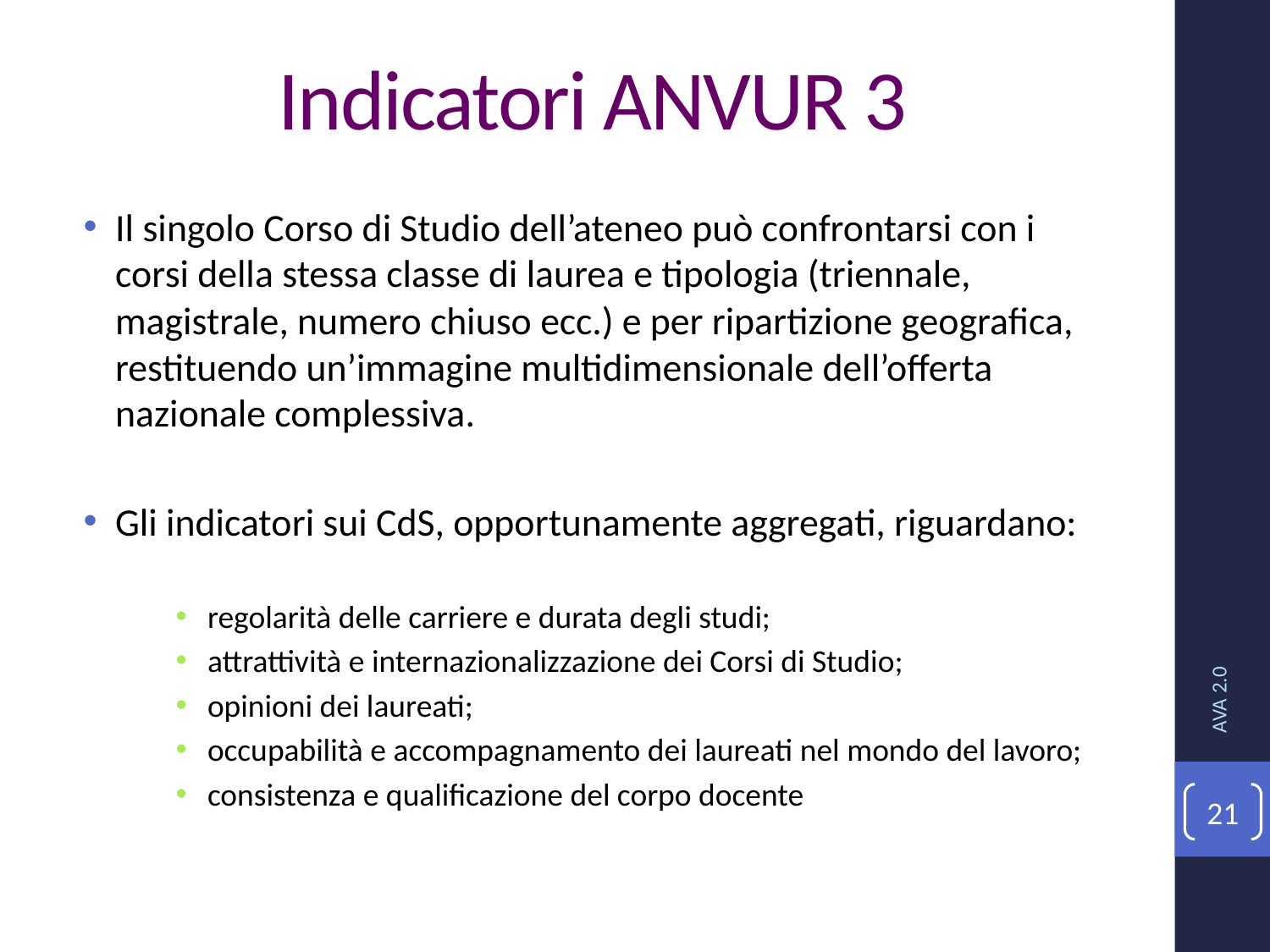

# Indicatori ANVUR 3
Il singolo Corso di Studio dell’ateneo può confrontarsi con i corsi della stessa classe di laurea e tipologia (triennale, magistrale, numero chiuso ecc.) e per ripartizione geografica, restituendo un’immagine multidimensionale dell’offerta nazionale complessiva.

Gli indicatori sui CdS, opportunamente aggregati, riguardano:
regolarità delle carriere e durata degli studi;
attrattività e internazionalizzazione dei Corsi di Studio;
opinioni dei laureati;
occupabilità e accompagnamento dei laureati nel mondo del lavoro;
consistenza e qualificazione del corpo docente

AVA 2.0
21